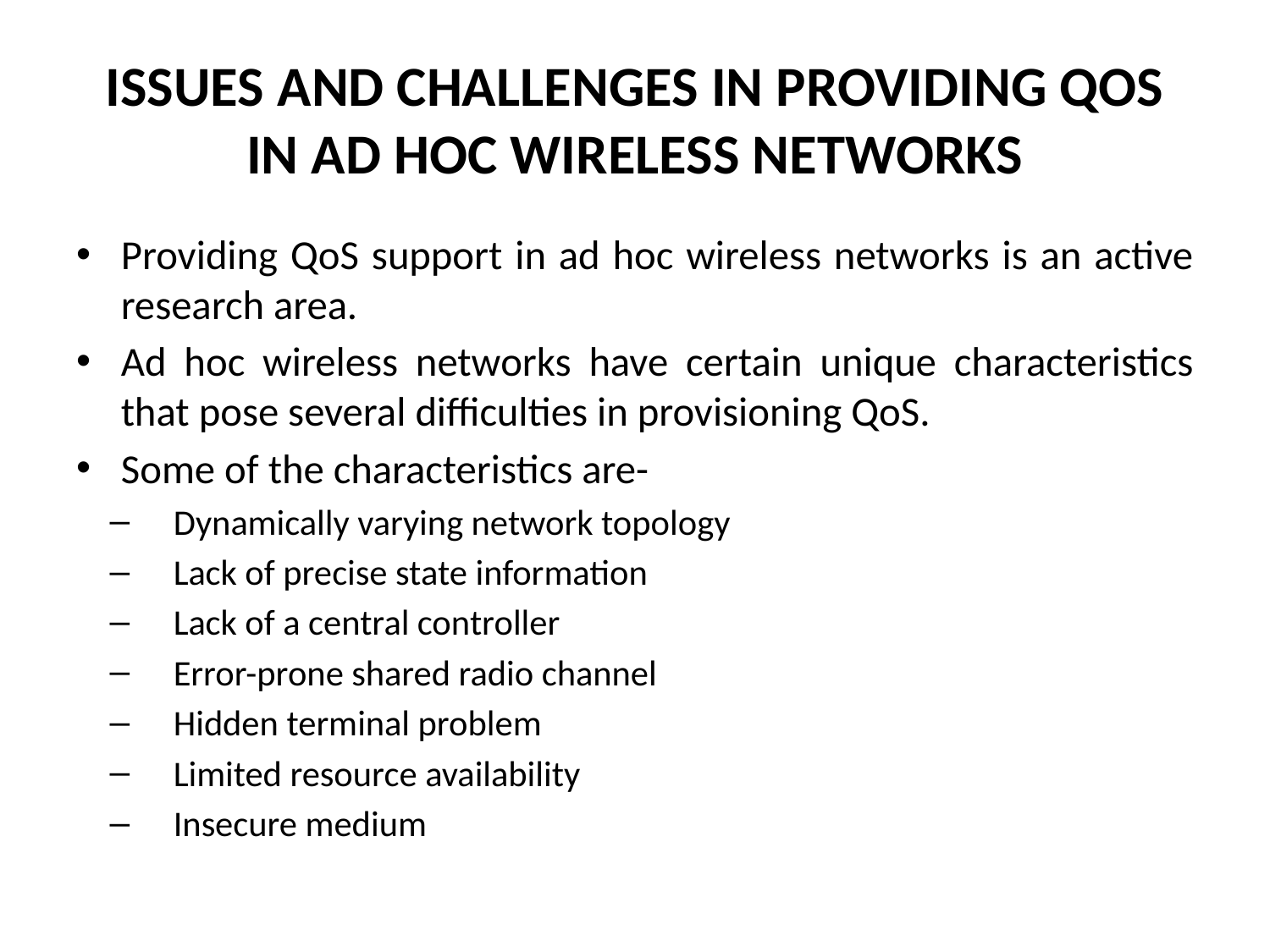

# ISSUES AND CHALLENGES IN PROVIDING QOS IN AD HOC WIRELESS NETWORKS
Providing QoS support in ad hoc wireless networks is an active research area.
Ad hoc wireless networks have certain unique characteristics that pose several difficulties in provisioning QoS.
Some of the characteristics are-
Dynamically varying network topology
Lack of precise state information
Lack of a central controller
Error-prone shared radio channel
Hidden terminal problem
Limited resource availability
Insecure medium